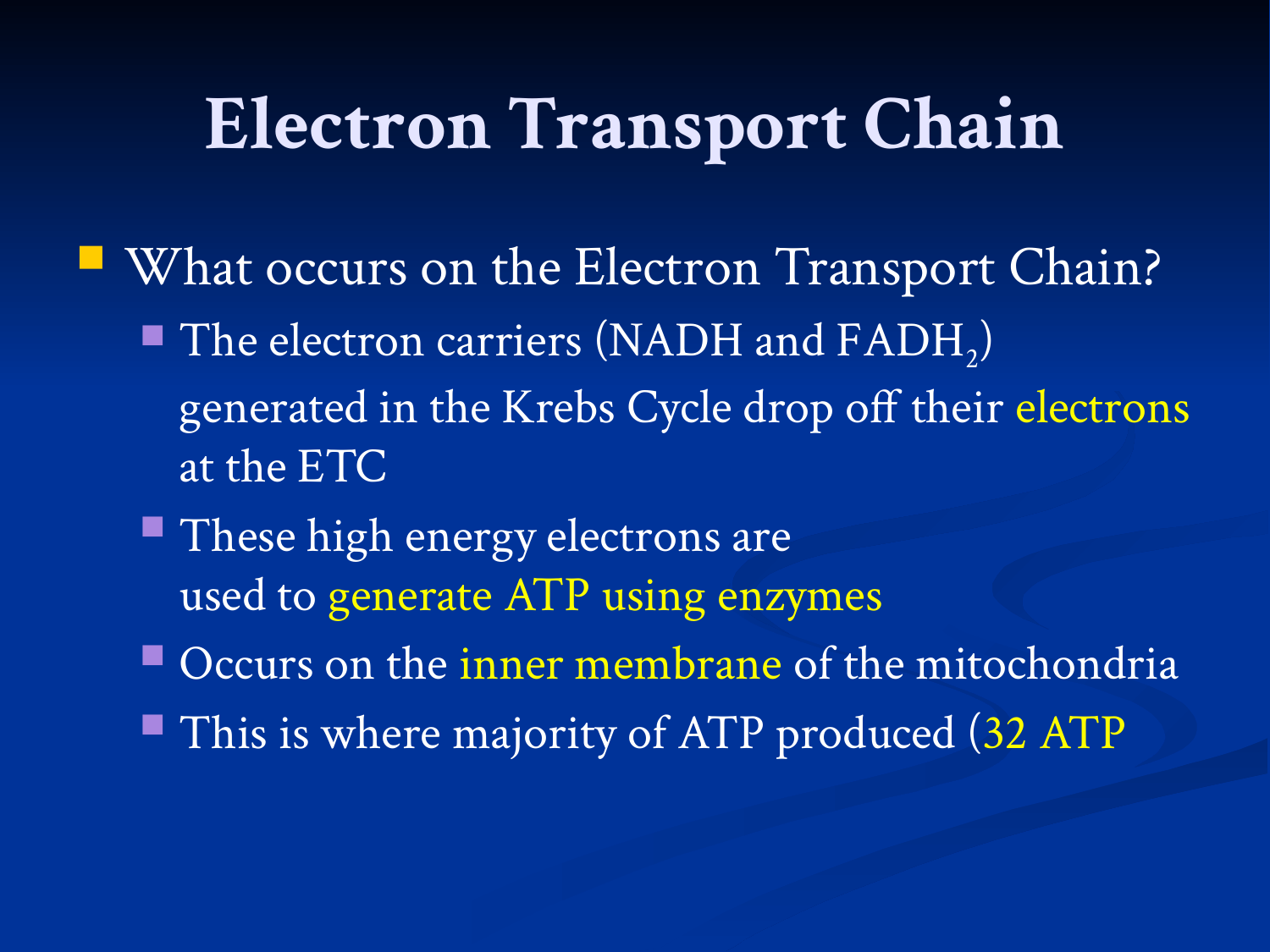

# Electron Transport Chain
What occurs on the Electron Transport Chain?
The electron carriers (NADH and FADH2) generated in the Krebs Cycle drop off their electrons at the ETC
These high energy electrons are
used to generate ATP using enzymes
Occurs on the inner membrane of the mitochondria
This is where majority of ATP produced (32 ATP